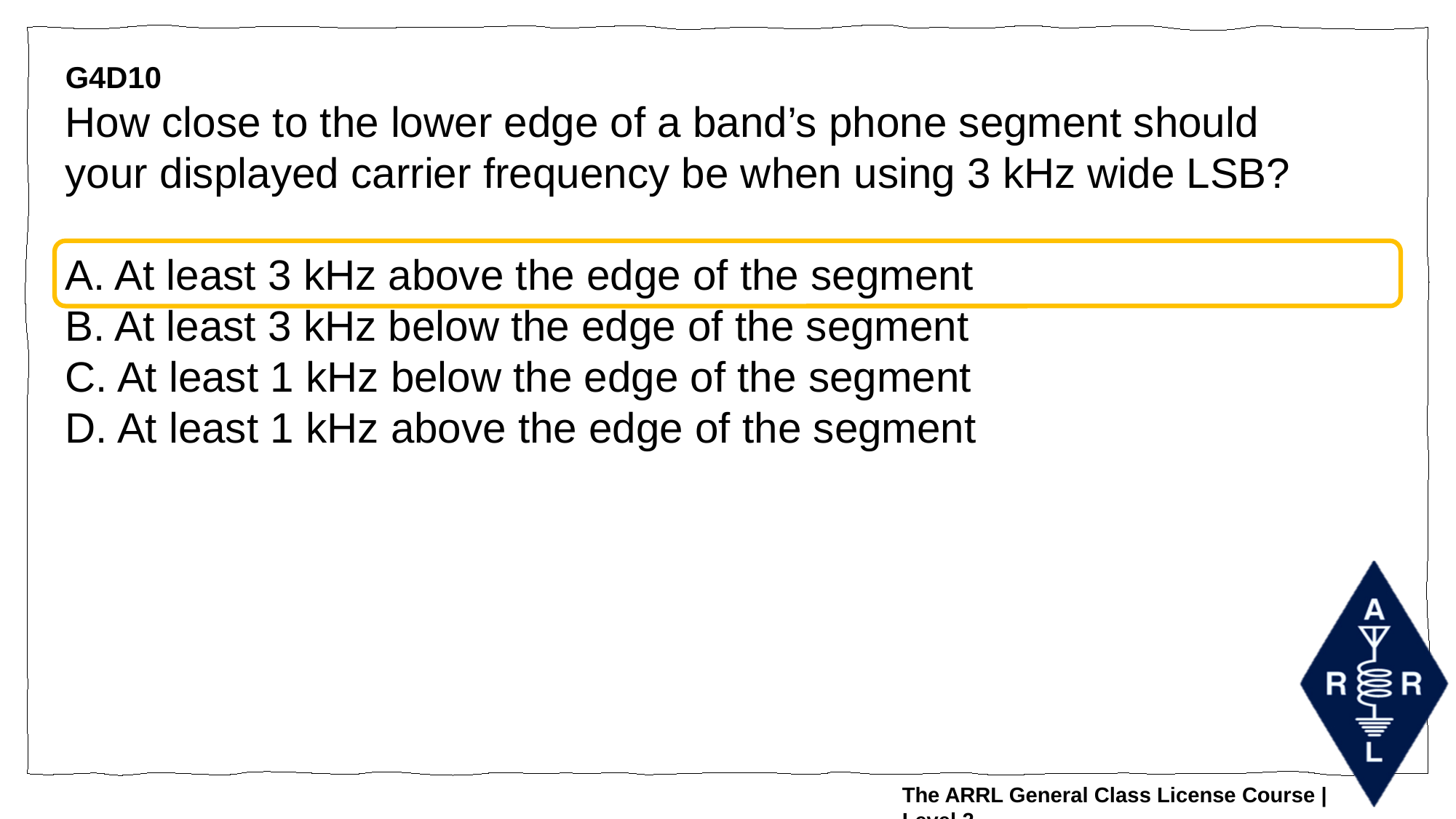

G4D10
How close to the lower edge of a band’s phone segment should your displayed carrier frequency be when using 3 kHz wide LSB?

A. At least 3 kHz above the edge of the segment
B. At least 3 kHz below the edge of the segment
C. At least 1 kHz below the edge of the segment
D. At least 1 kHz above the edge of the segment